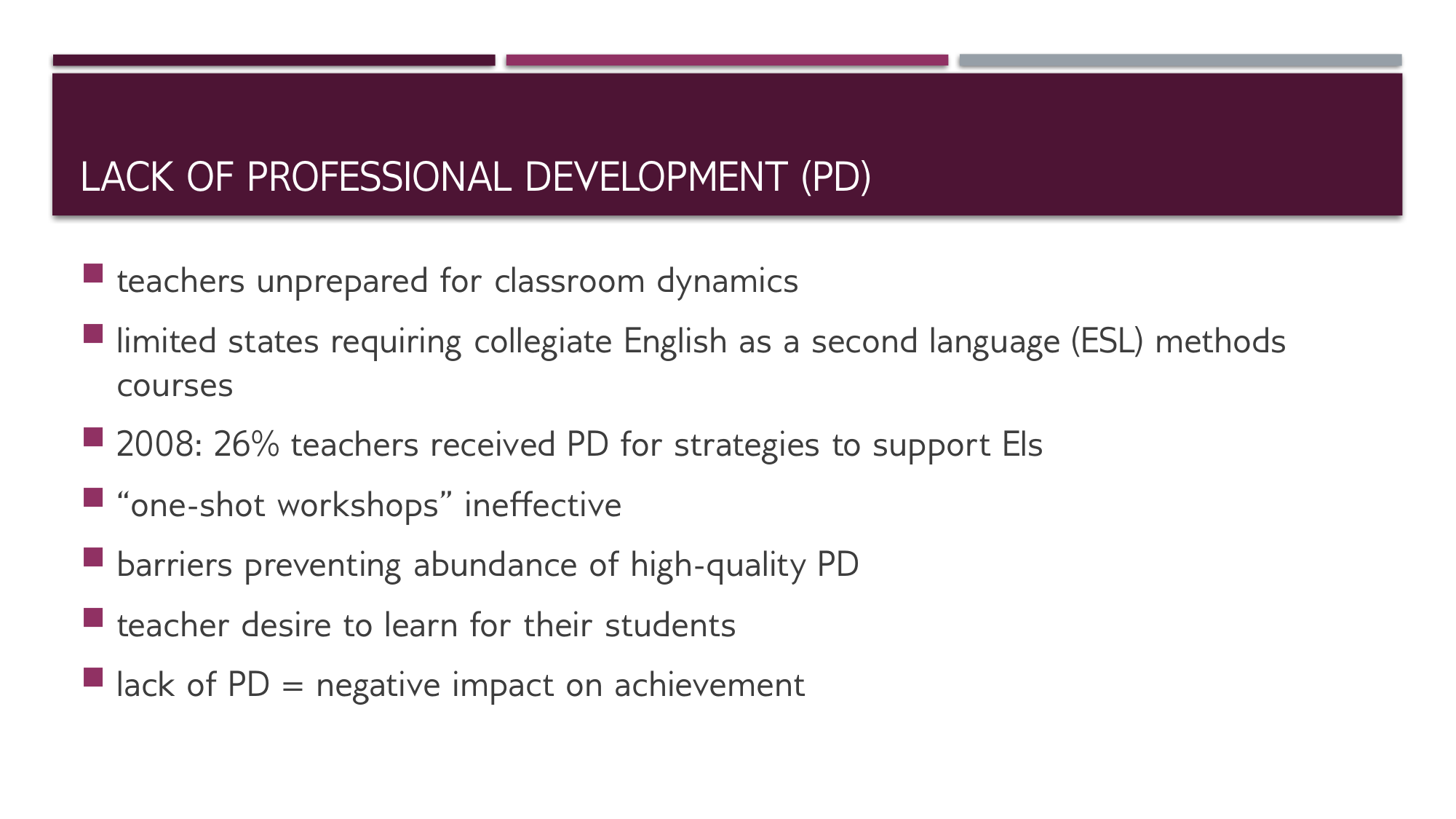

# Lack of professional development (PD)
teachers unprepared for classroom dynamics
limited states requiring collegiate English as a second language (ESL) methods courses
2008: 26% teachers received PD for strategies to support Els
“one-shot workshops” ineffective
barriers preventing abundance of high-quality PD
teacher desire to learn for their students
lack of PD = negative impact on achievement